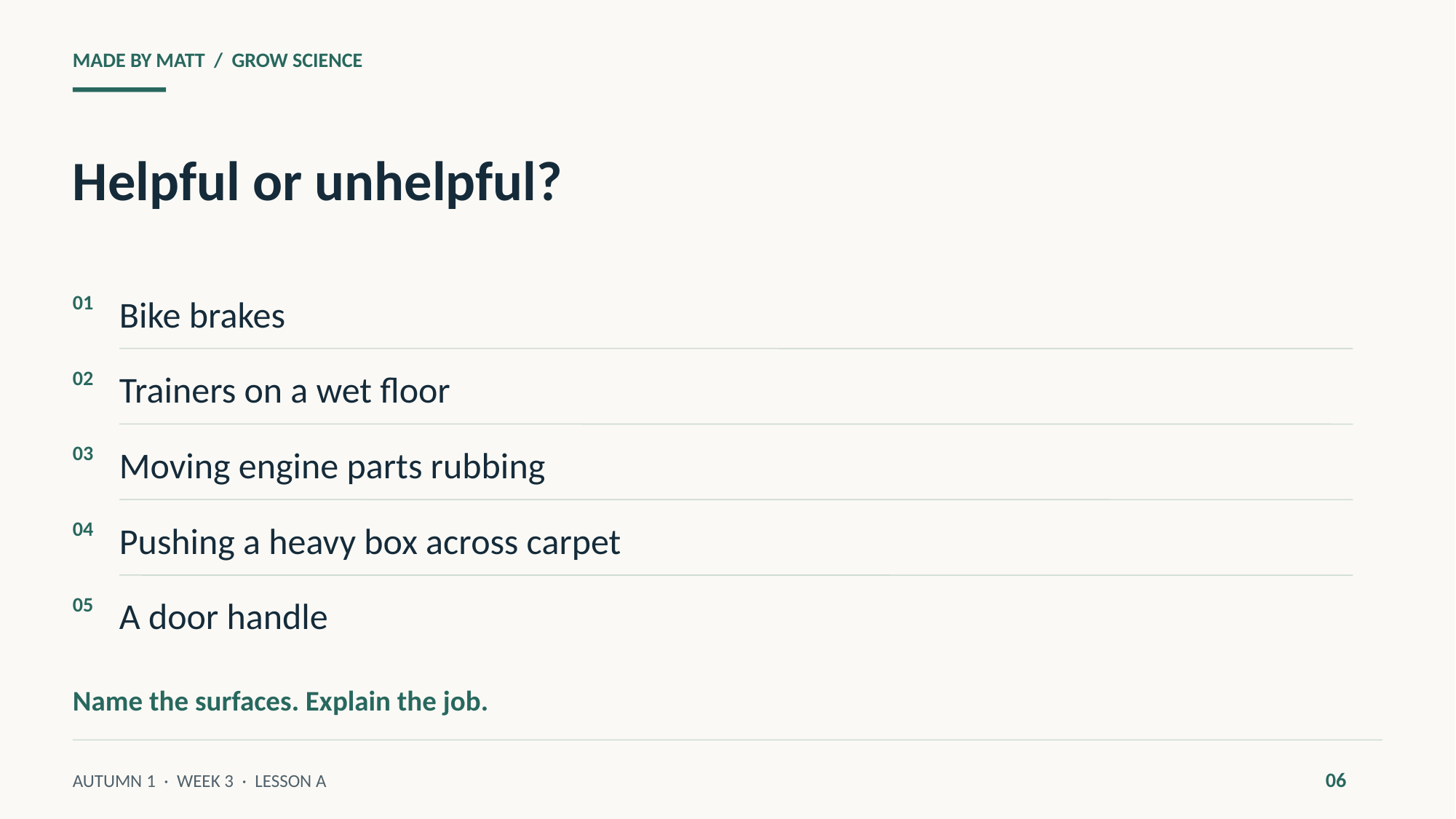

MADE BY MATT  /  GROW SCIENCE

Helpful or unhelpful?
Bike brakes
01

Trainers on a wet floor
02

Moving engine parts rubbing
03

Pushing a heavy box across carpet
04

A door handle
05
Name the surfaces. Explain the job.

06
AUTUMN 1  ·  WEEK 3  ·  LESSON A